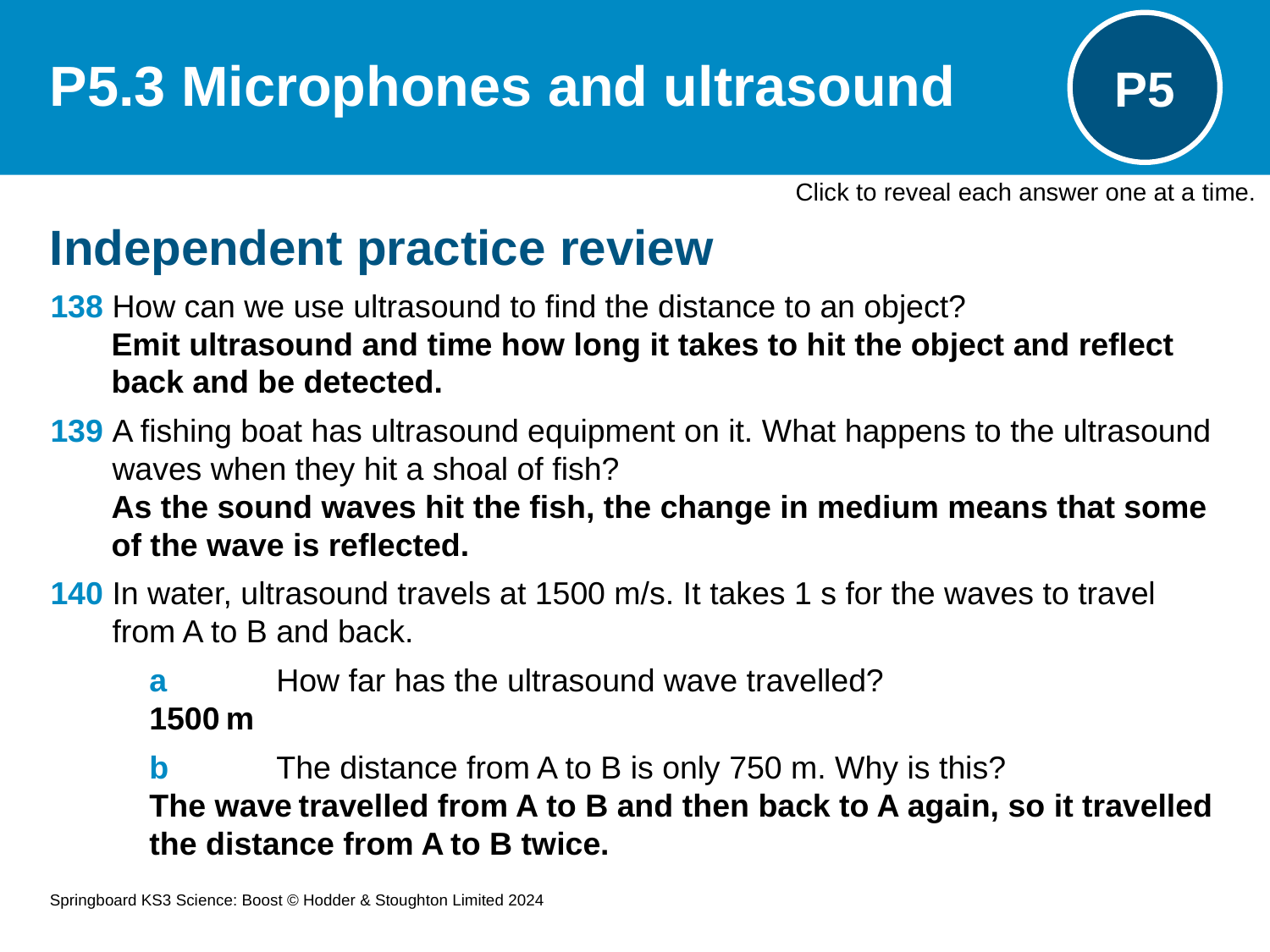

# P5.3 Microphones and ultrasound
P5
Click to reveal each answer one at a time.
Independent practice review
138	How can we use ultrasound to find the distance to an object?
Emit ultrasound and time how long it takes to hit the object and reflect back and be detected.
139	A fishing boat has ultrasound equipment on it. What happens to the ultrasound waves when they hit a shoal of fish?
As the sound waves hit the fish, the change in medium means that some of the wave is reflected.
140	In water, ultrasound travels at 1500 m/s. It takes 1 s for the waves to travel from A to B and back.
	a	How far has the ultrasound wave travelled?
1500 m
	b	The distance from A to B is only 750 m. Why is this?
The wave travelled from A to B and then back to A again, so it travelled the distance from A to B twice.

Springboard KS3 Science: Boost © Hodder & Stoughton Limited 2024